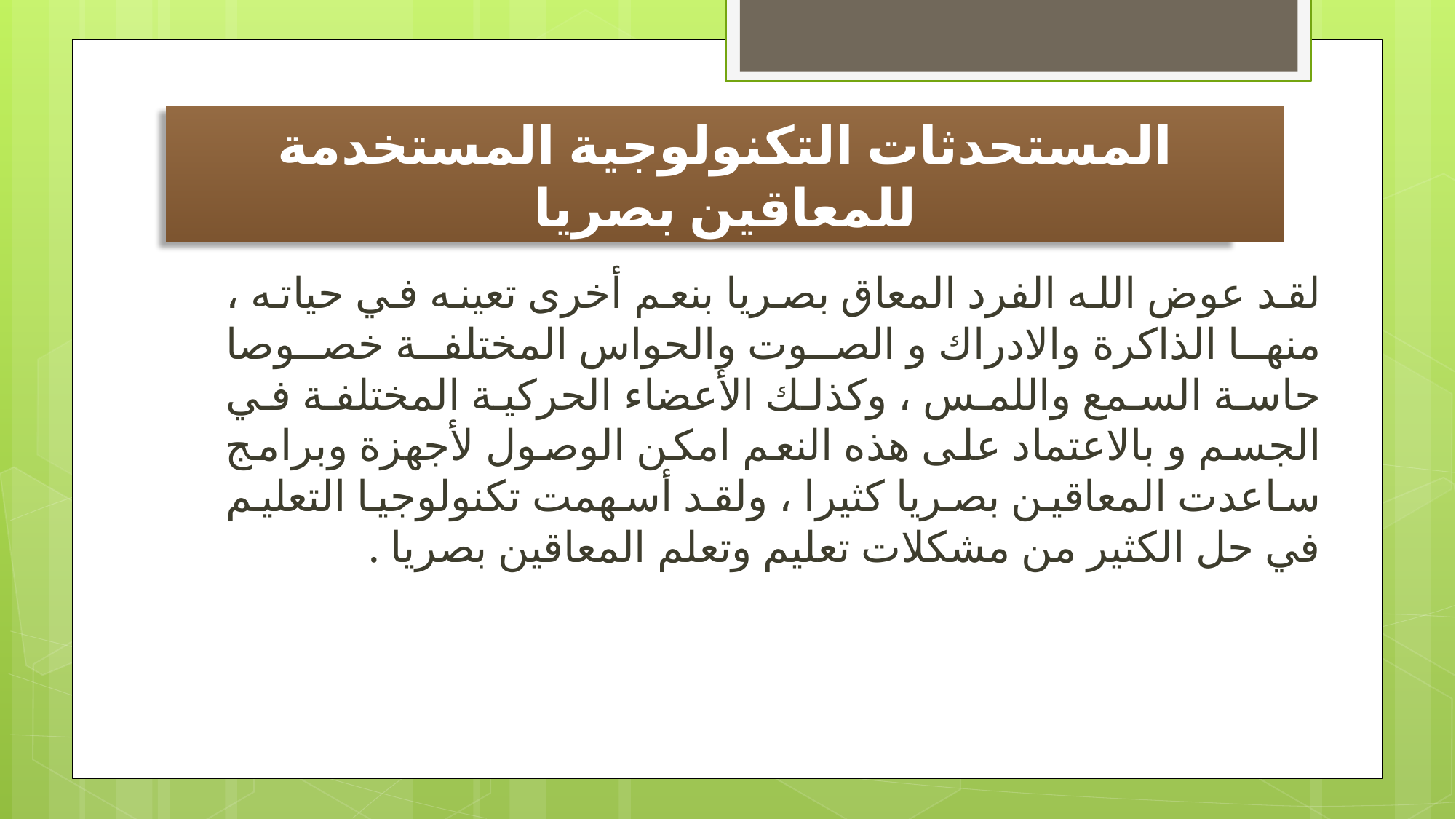

# المستحدثات التكنولوجية المستخدمة للمعاقين بصريا
لقد عوض الله الفرد المعاق بصريا بنعم أخرى تعينه في حياته ، منها الذاكرة والادراك و الصوت والحواس المختلفة خصوصا حاسة السمع واللمس ، وكذلك الأعضاء الحركية المختلفة في الجسم و بالاعتماد على هذه النعم امكن الوصول لأجهزة وبرامج ساعدت المعاقين بصريا كثيرا ، ولقد أسهمت تكنولوجيا التعليم في حل الكثير من مشكلات تعليم وتعلم المعاقين بصريا .